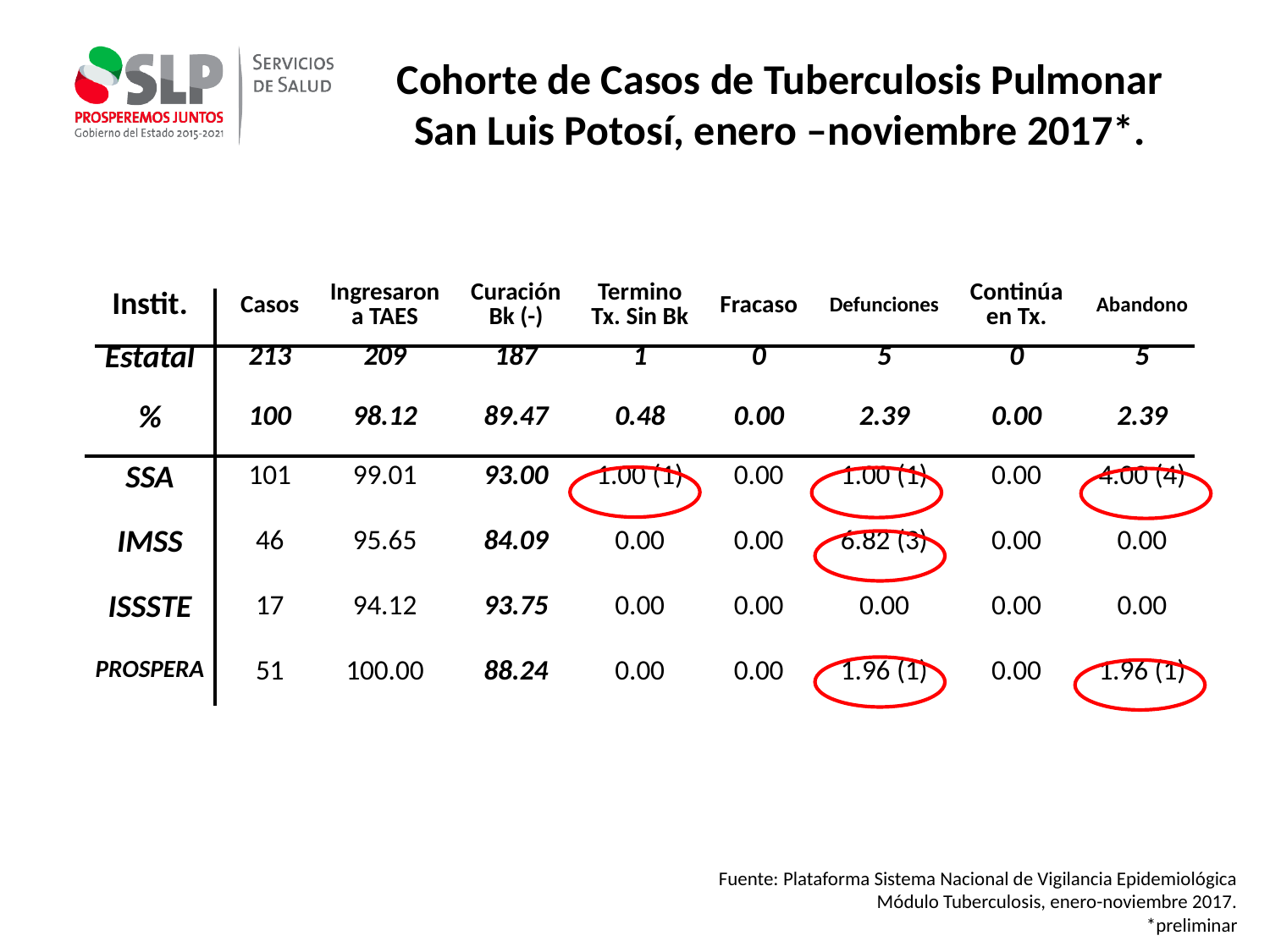

Cohorte de Casos de Tuberculosis Pulmonar
San Luis Potosí, enero –noviembre 2017*.
| Instit. | Casos | Ingresaron a TAES | Curación Bk (-) | Termino Tx. Sin Bk | Fracaso | Defunciones | Continúa en Tx. | Abandono |
| --- | --- | --- | --- | --- | --- | --- | --- | --- |
| Estatal | 213 | 209 | 187 | 1 | 0 | 5 | 0 | 5 |
| % | 100 | 98.12 | 89.47 | 0.48 | 0.00 | 2.39 | 0.00 | 2.39 |
| SSA | 101 | 99.01 | 93.00 | 1.00 (1) | 0.00 | 1.00 (1) | 0.00 | 4.00 (4) |
| IMSS | 46 | 95.65 | 84.09 | 0.00 | 0.00 | 6.82 (3) | 0.00 | 0.00 |
| ISSSTE | 17 | 94.12 | 93.75 | 0.00 | 0.00 | 0.00 | 0.00 | 0.00 |
| PROSPERA | 51 | 100.00 | 88.24 | 0.00 | 0.00 | 1.96 (1) | 0.00 | 1.96 (1) |

Fuente: Plataforma Sistema Nacional de Vigilancia Epidemiológica
Módulo Tuberculosis, enero-noviembre 2017.
*preliminar